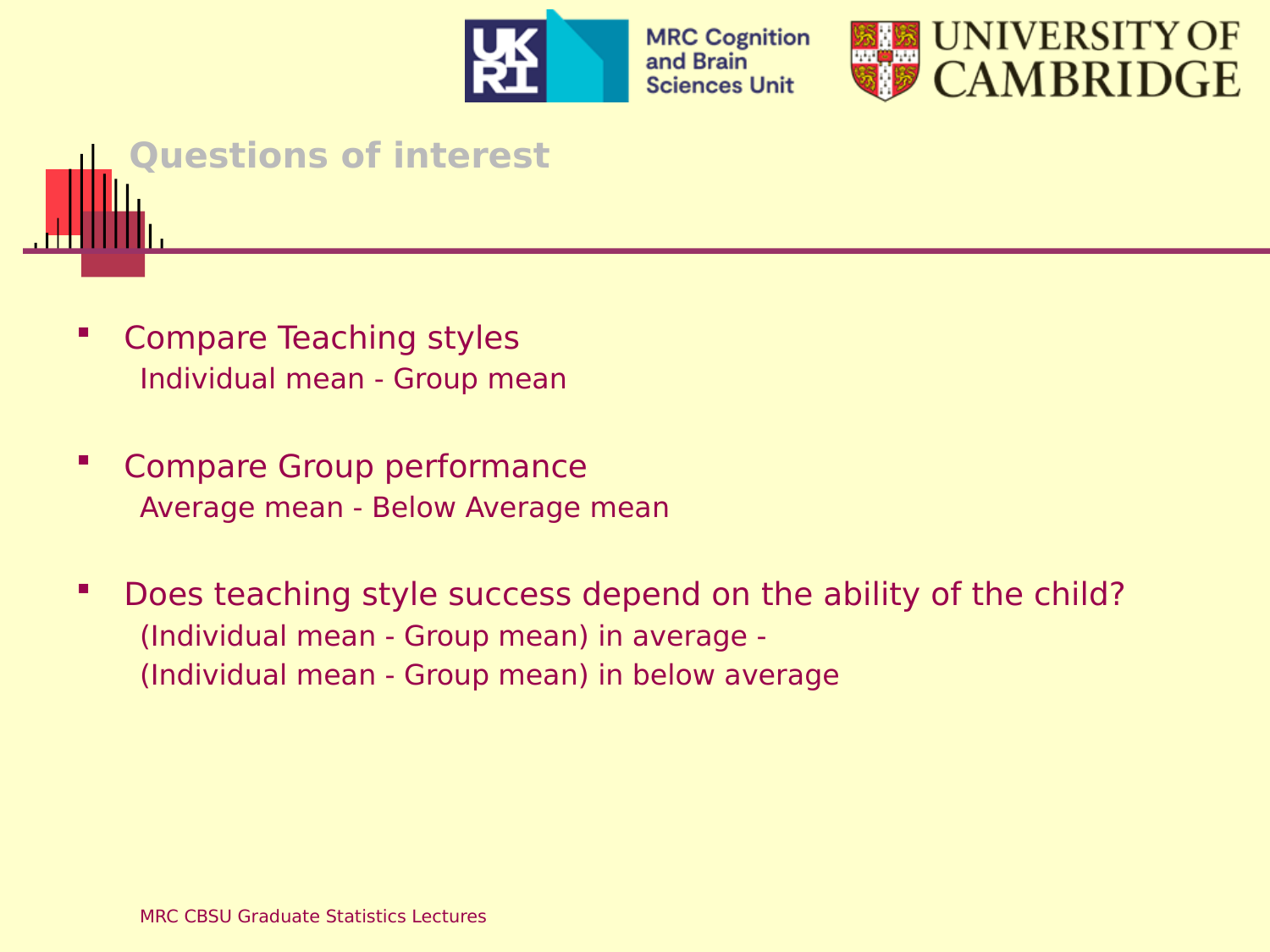

# Questions of interest

Compare Teaching styles
Individual mean - Group mean

Compare Group performance
Average mean - Below Average mean

Does teaching style success depend on the ability of the child?
(Individual mean - Group mean) in average -
(Individual mean - Group mean) in below average

MRC CBSU Graduate Statistics Lectures